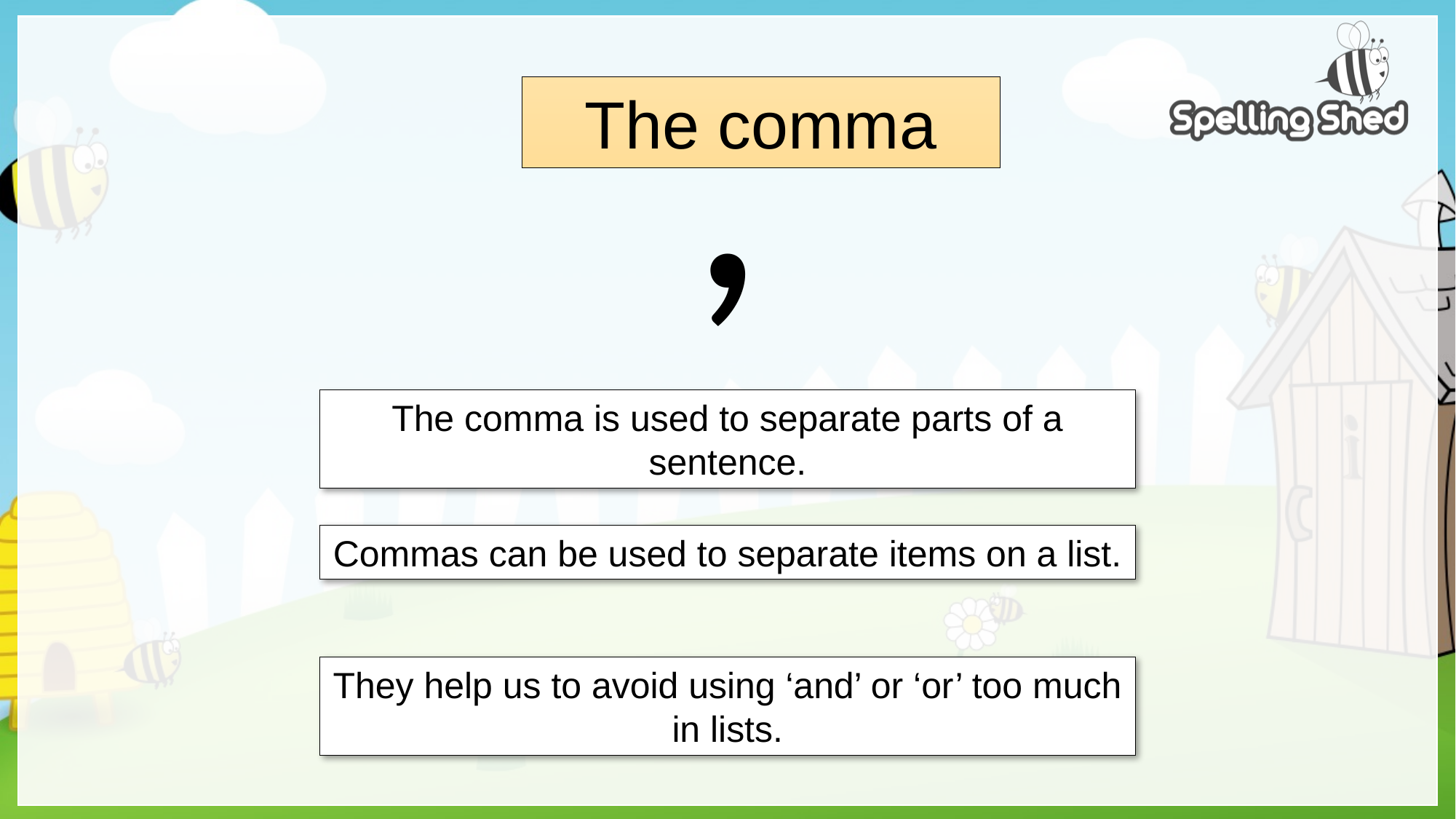

,
The comma
The comma is used to separate parts of a sentence.
Commas can be used to separate items on a list.
They help us to avoid using ‘and’ or ‘or’ too much in lists.